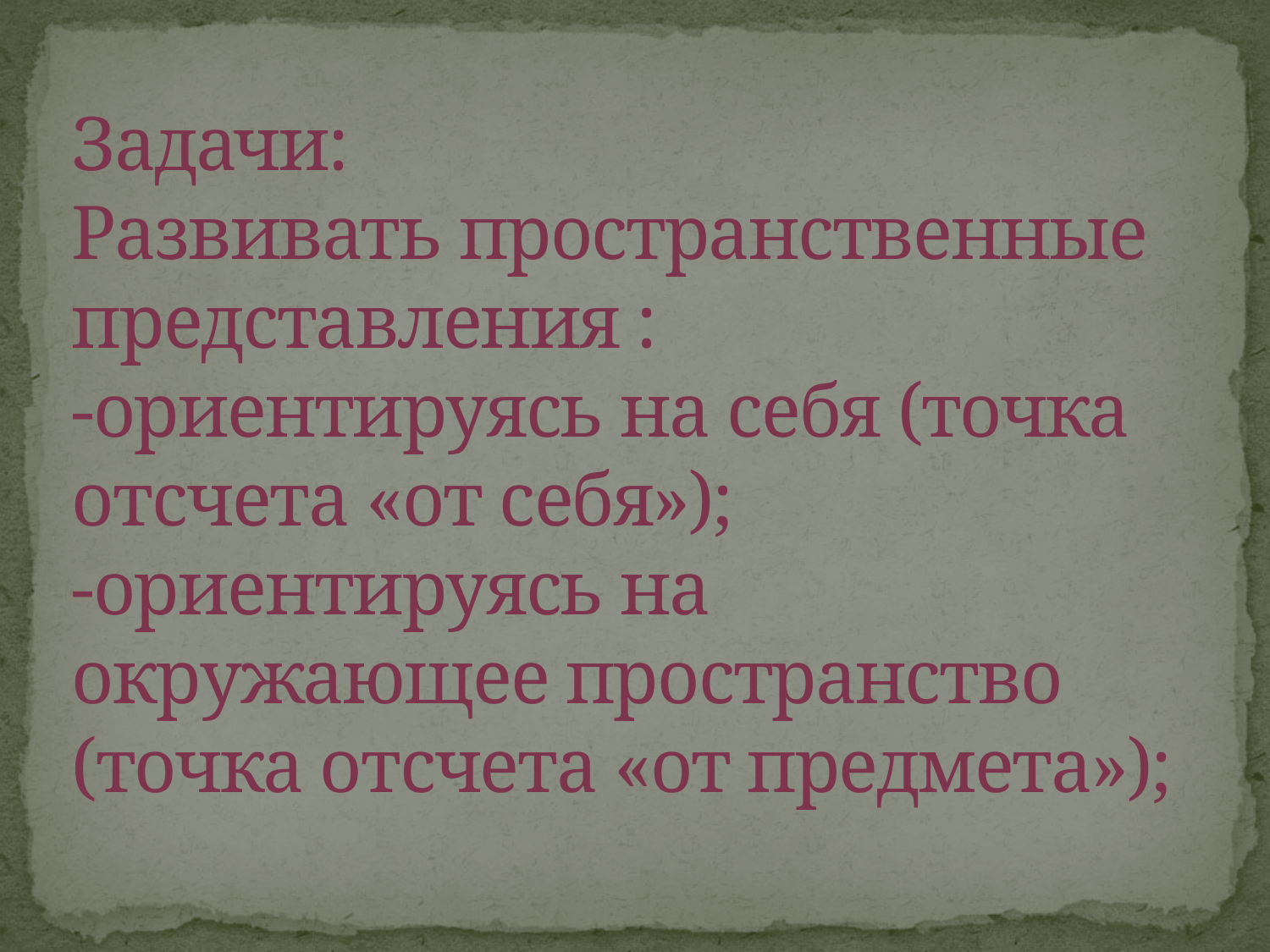

# Задачи: Развивать пространственные представления : -ориентируясь на себя (точка отсчета «от себя»); -ориентируясь на окружающее пространство (точка отсчета «от предмета»);